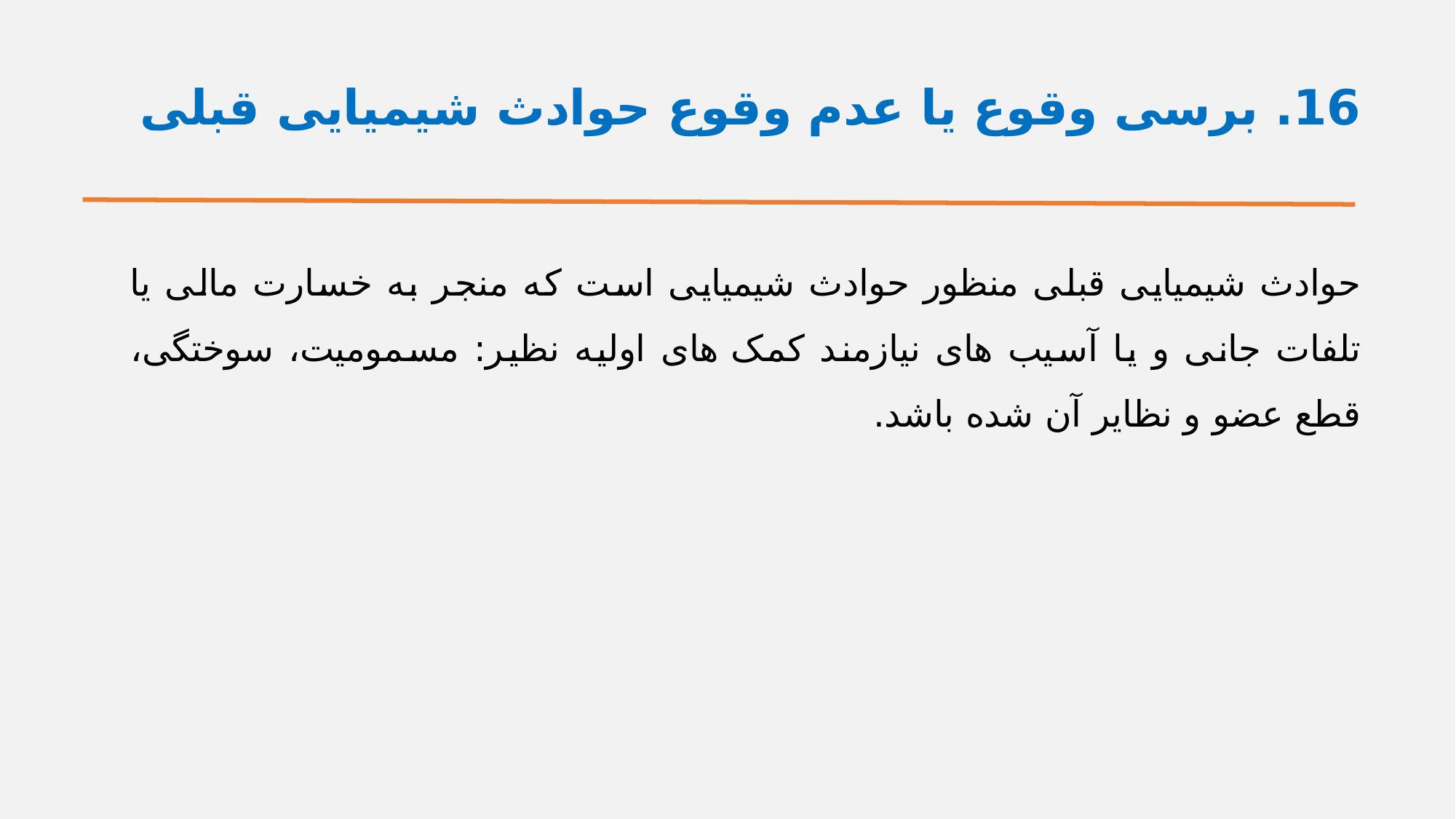

# 16. برسی وقوع یا عدم وقوع حوادث شیمیایی قبلی
حوادث شیمیایی قبلی منظور حوادث شیمیایی است که منجر به خسارت مالی یا تلفات جانی و یا آسیب های نیازمند کمک های اولیه نظیر: مسمومیت، سوختگی، قطع عضو و نظایر آن شده باشد.